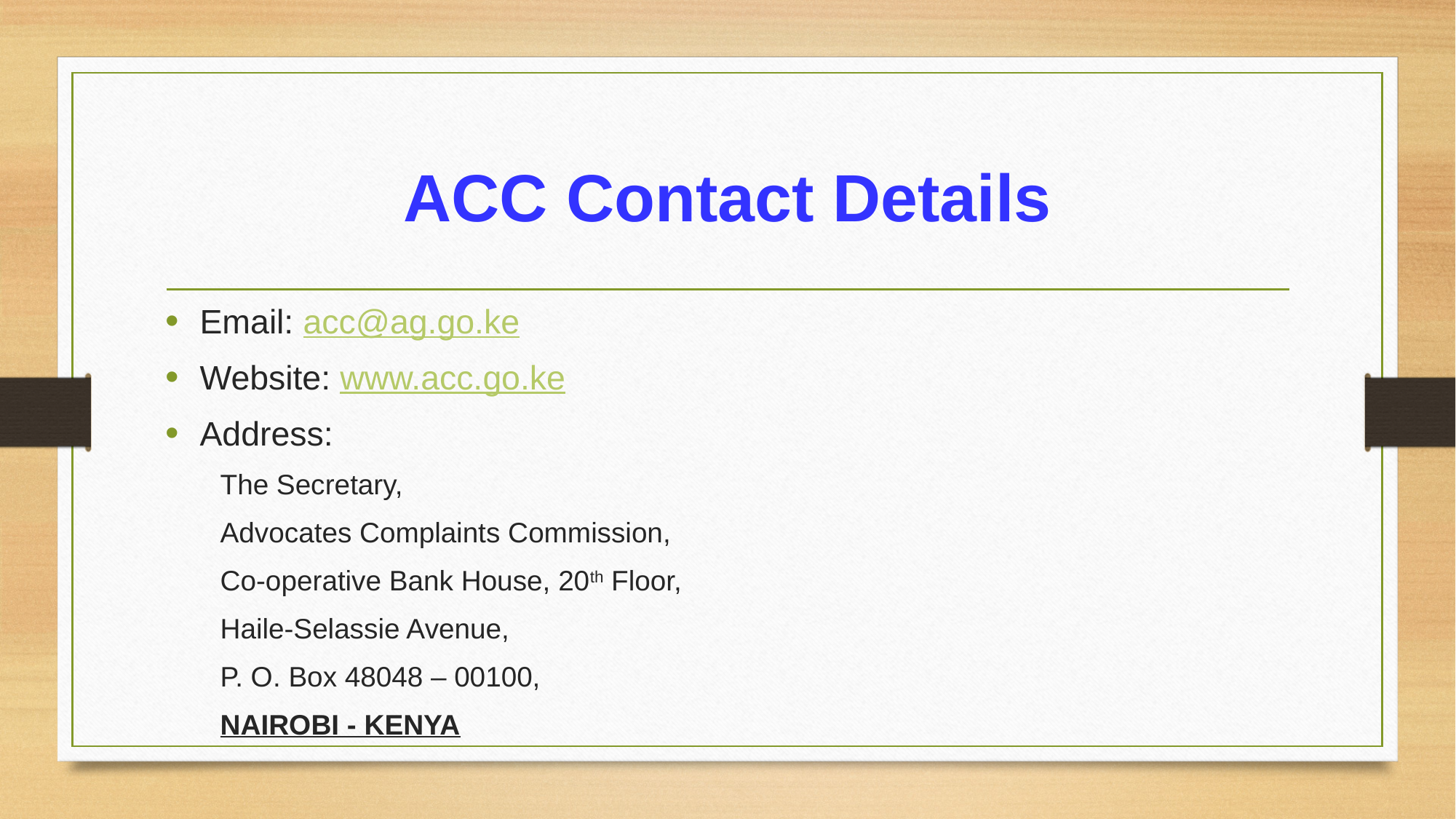

# ACC Contact Details
Email: acc@ag.go.ke
Website: www.acc.go.ke
Address:
The Secretary,
Advocates Complaints Commission,
Co-operative Bank House, 20th Floor,
Haile-Selassie Avenue,
P. O. Box 48048 – 00100,
NAIROBI - KENYA